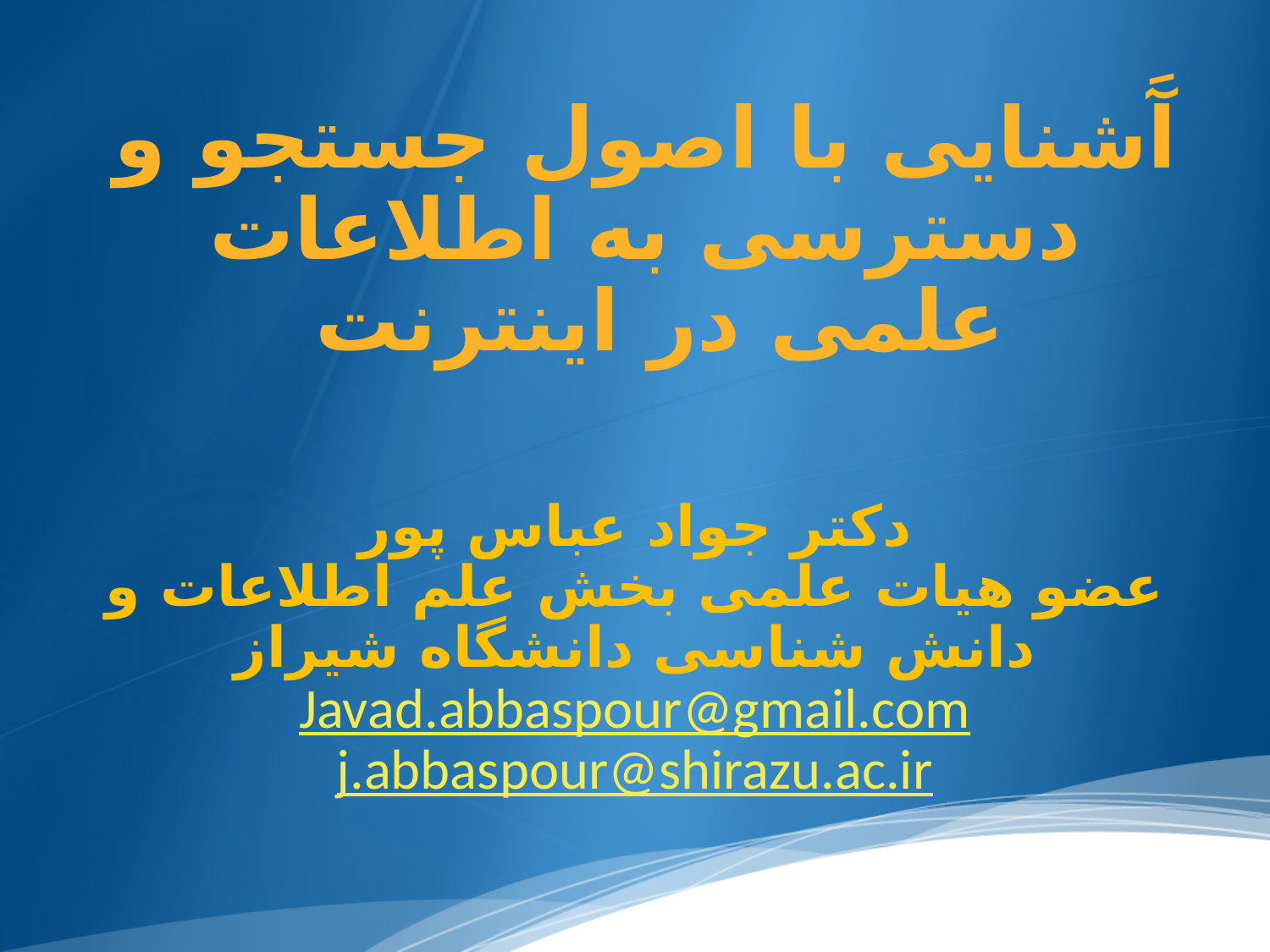

# آَشنایی با اصول جستجو و دسترسی به اطلاعات علمی در اینترنت
دکتر جواد عباس پور
عضو هیات علمی بخش علم اطلاعات و دانش شناسی دانشگاه شیراز
Javad.abbaspour@gmail.com
j.abbaspour@shirazu.ac.ir